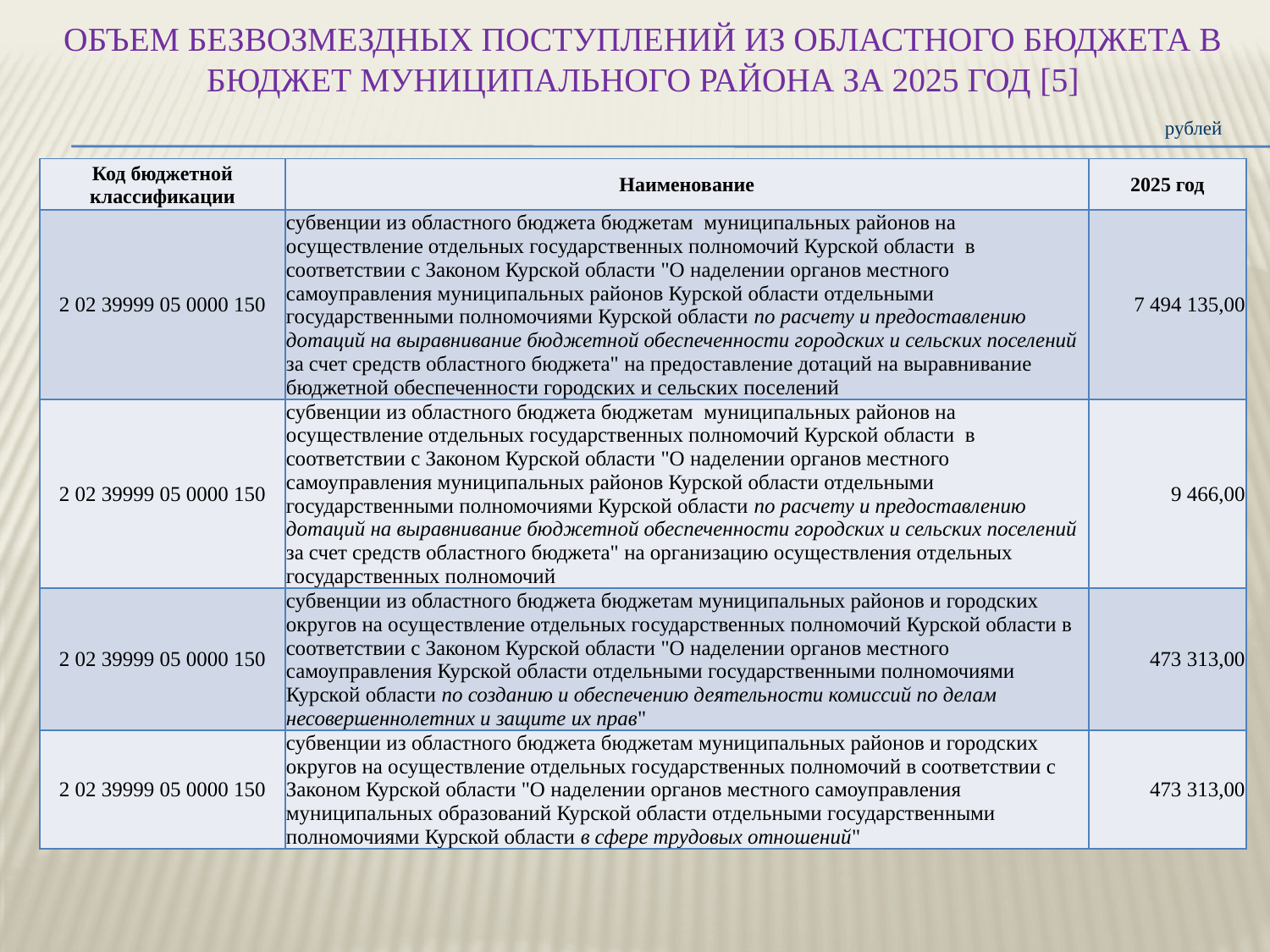

# ОБЪЕМ БЕЗВОЗМЕЗДНЫХ ПОСТУПЛЕНИЙ ИЗ ОБЛАСТНОГО БЮДЖЕТА В БЮДЖЕТ МУНИЦИПАЛЬНОГО РАЙОНА ЗА 2025 ГОД [5]
рублей
| Код бюджетной классификации | Наименование | 2025 год |
| --- | --- | --- |
| 2 02 39999 05 0000 150 | субвенции из областного бюджета бюджетам муниципальных районов на осуществление отдельных государственных полномочий Курской области в соответствии с Законом Курской области "О наделении органов местного самоуправления муниципальных районов Курской области отдельными государственными полномочиями Курской области по расчету и предоставлению дотаций на выравнивание бюджетной обеспеченности городских и сельских поселений за счет средств областного бюджета" на предоставление дотаций на выравнивание бюджетной обеспеченности городских и сельских поселений | 7 494 135,00 |
| 2 02 39999 05 0000 150 | субвенции из областного бюджета бюджетам муниципальных районов на осуществление отдельных государственных полномочий Курской области в соответствии с Законом Курской области "О наделении органов местного самоуправления муниципальных районов Курской области отдельными государственными полномочиями Курской области по расчету и предоставлению дотаций на выравнивание бюджетной обеспеченности городских и сельских поселений за счет средств областного бюджета" на организацию осуществления отдельных государственных полномочий | 9 466,00 |
| 2 02 39999 05 0000 150 | субвенции из областного бюджета бюджетам муниципальных районов и городских округов на осуществление отдельных государственных полномочий Курской области в соответствии с Законом Курской области "О наделении органов местного самоуправления Курской области отдельными государственными полномочиями Курской области по созданию и обеспечению деятельности комиссий по делам несовершеннолетних и защите их прав" | 473 313,00 |
| 2 02 39999 05 0000 150 | субвенции из областного бюджета бюджетам муниципальных районов и городских округов на осуществление отдельных государственных полномочий в соответствии с Законом Курской области "О наделении органов местного самоуправления муниципальных образований Курской области отдельными государственными полномочиями Курской области в сфере трудовых отношений" | 473 313,00 |